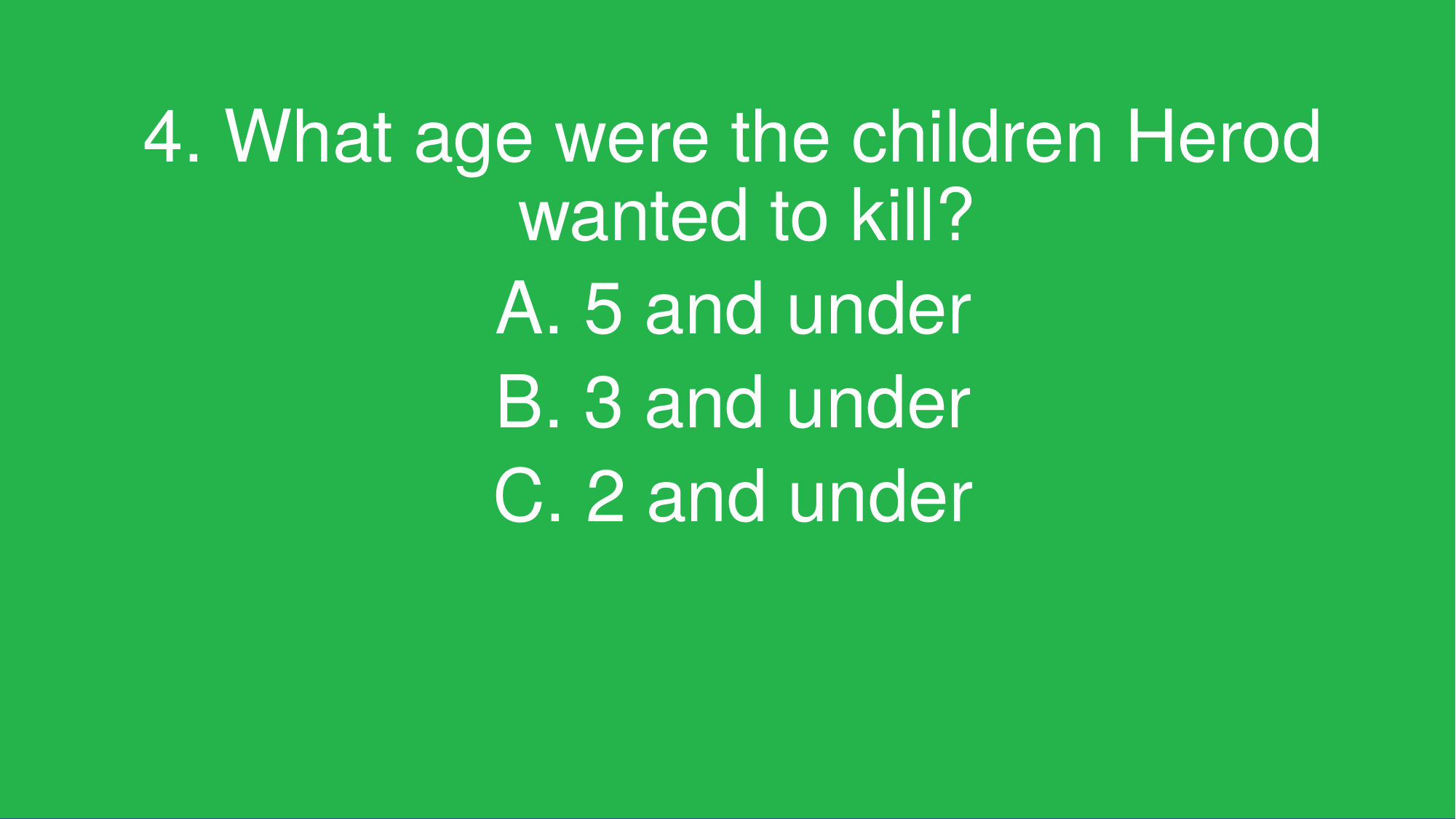

4. What age were the children Herod wanted to kill?
A. 5 and under
B. 3 and under
C. 2 and under